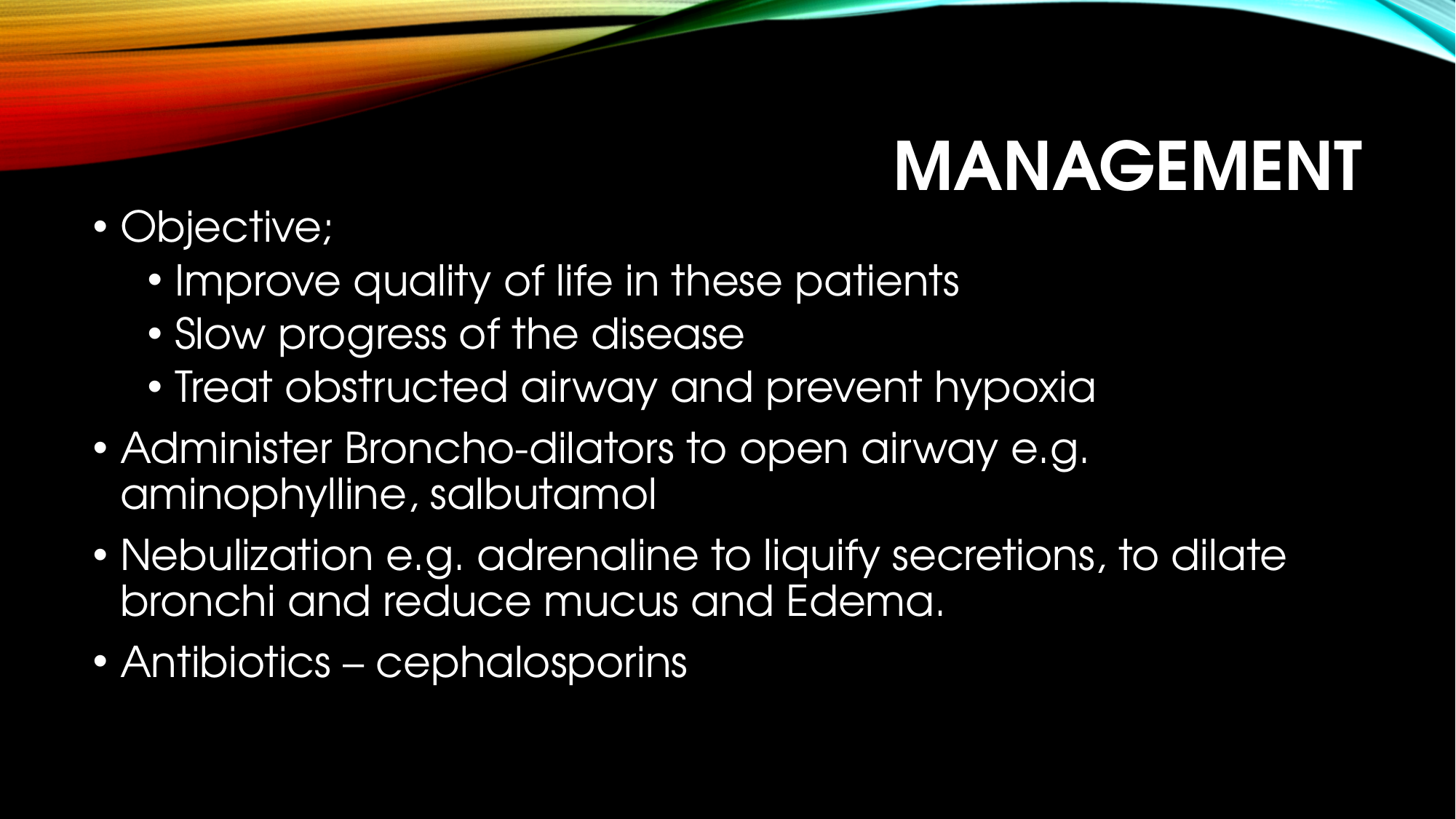

# Management
Objective;
Improve quality of life in these patients
Slow progress of the disease
Treat obstructed airway and prevent hypoxia
Administer Broncho-dilators to open airway e.g. aminophylline, salbutamol
Nebulization e.g. adrenaline to liquify secretions, to dilate bronchi and reduce mucus and Edema.
Antibiotics – cephalosporins